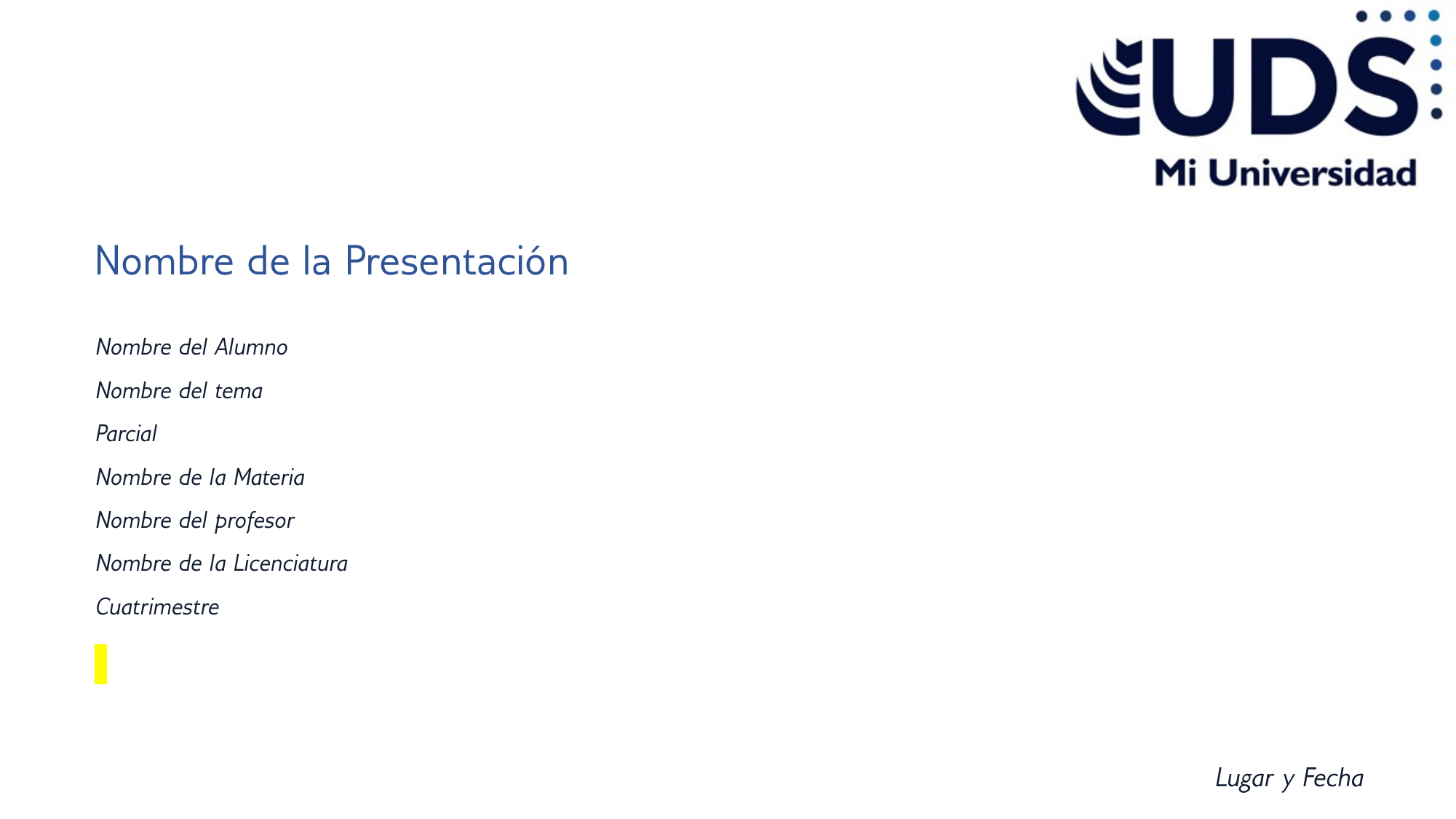

Nombre de la Presentación

Nombre del Alumno
Nombre del tema
Parcial
Nombre de la Materia
Nombre del profesor
Nombre de la Licenciatura
Cuatrimestre

Lugar y Fecha